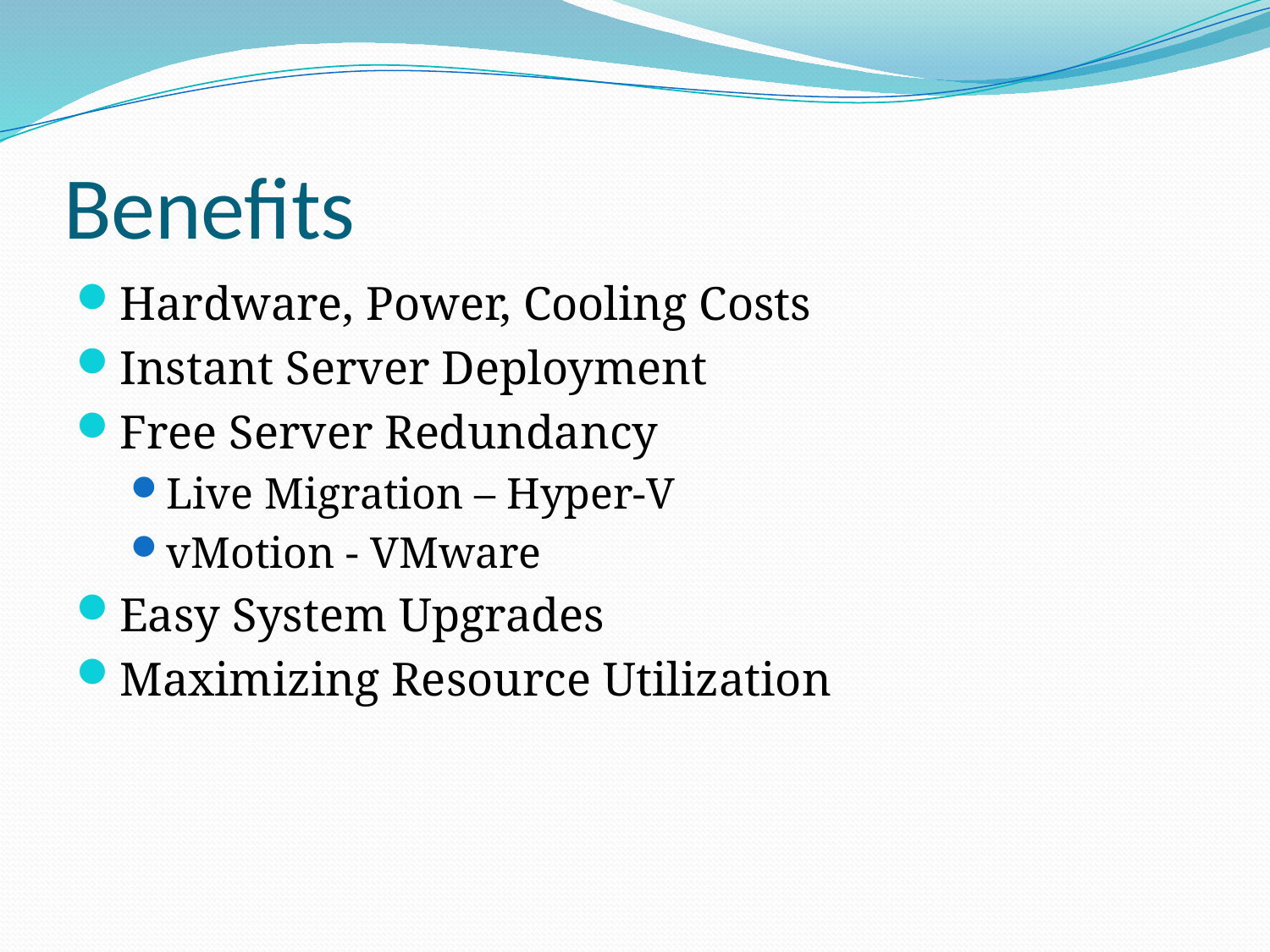

# Benefits
Hardware, Power, Cooling Costs
Instant Server Deployment
Free Server Redundancy
Live Migration – Hyper-V
vMotion - VMware
Easy System Upgrades
Maximizing Resource Utilization